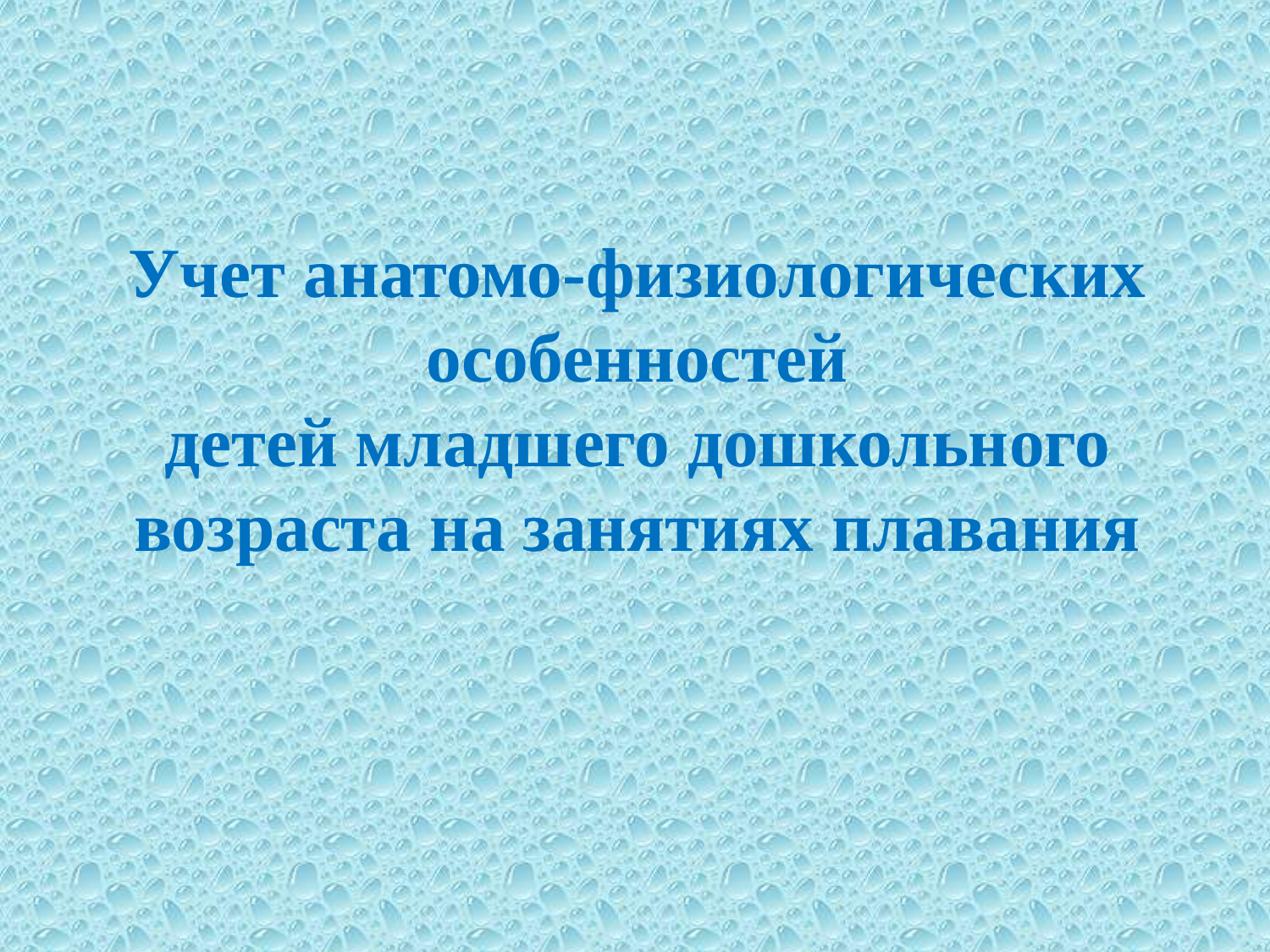

Учет анатомо-физиологических особенностей
детей младшего дошкольного возраста на занятиях плавания